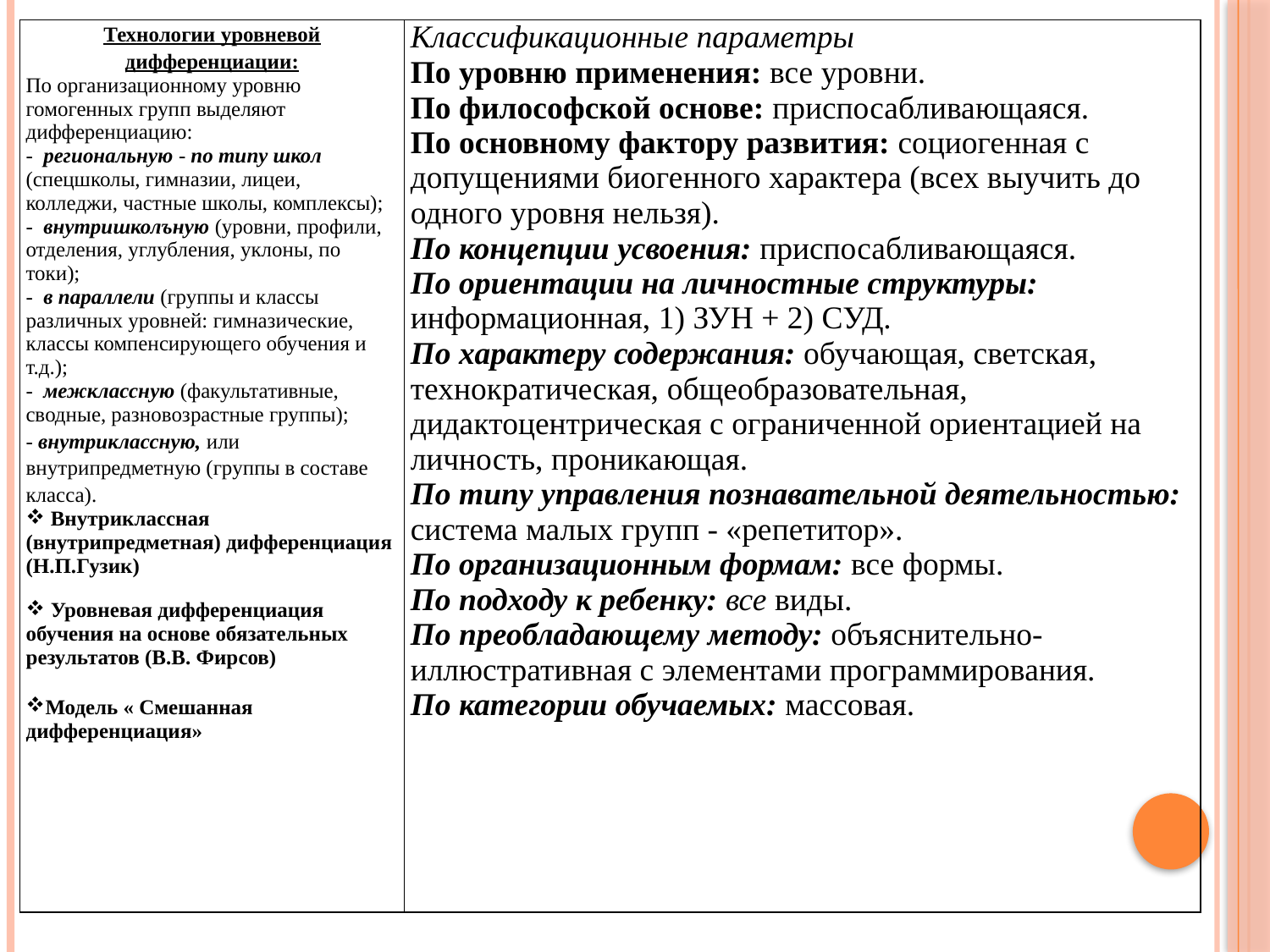

| Технологии уровневой дифференциации: По организационному уровню гомогенных групп выделяют дифференциацию: -  региональную - по типу школ (спецшколы, гимназии, лицеи, колледжи, частные школы, комплексы); -  внутришколъную (уровни, профили, отделения, углубления, уклоны, по токи); -  в параллели (группы и классы различных уровней: гимназические, классы компенсирующего обучения и т.д.); -  межклассную (факультативные, сводные, разновозрастные группы); - внутриклассную, или внутрипредметную (группы в составе класса). Внутриклассная (внутрипредметная) дифференциация (Н.П.Гузик) Уровневая дифференциация обучения на основе обязательных результатов (В.В. Фирсов) Модель « Смешанная дифференциация» | Классификационные параметры По уровню применения: все уровни. По философской основе: приспосабливающаяся. По основному фактору развития: социогенная с допущениями биогенного характера (всех выучить до одного уровня нельзя). По концепции усвоения: приспосабливающаяся. По ориентации на личностные структуры: информационная, 1) ЗУН + 2) СУД. По характеру содержания: обучающая, светская, технократическая, общеобразовательная, дидактоцентрическая с ограниченной ориентацией на личность, проникающая. По типу управления познавательной деятельностью: система малых групп - «репетитор». По организационным формам: все формы. По подходу к ребенку: все виды. По преобладающему методу: объяснительно-иллюстративная с элементами программирования. По категории обучаемых: массовая. |
| --- | --- |